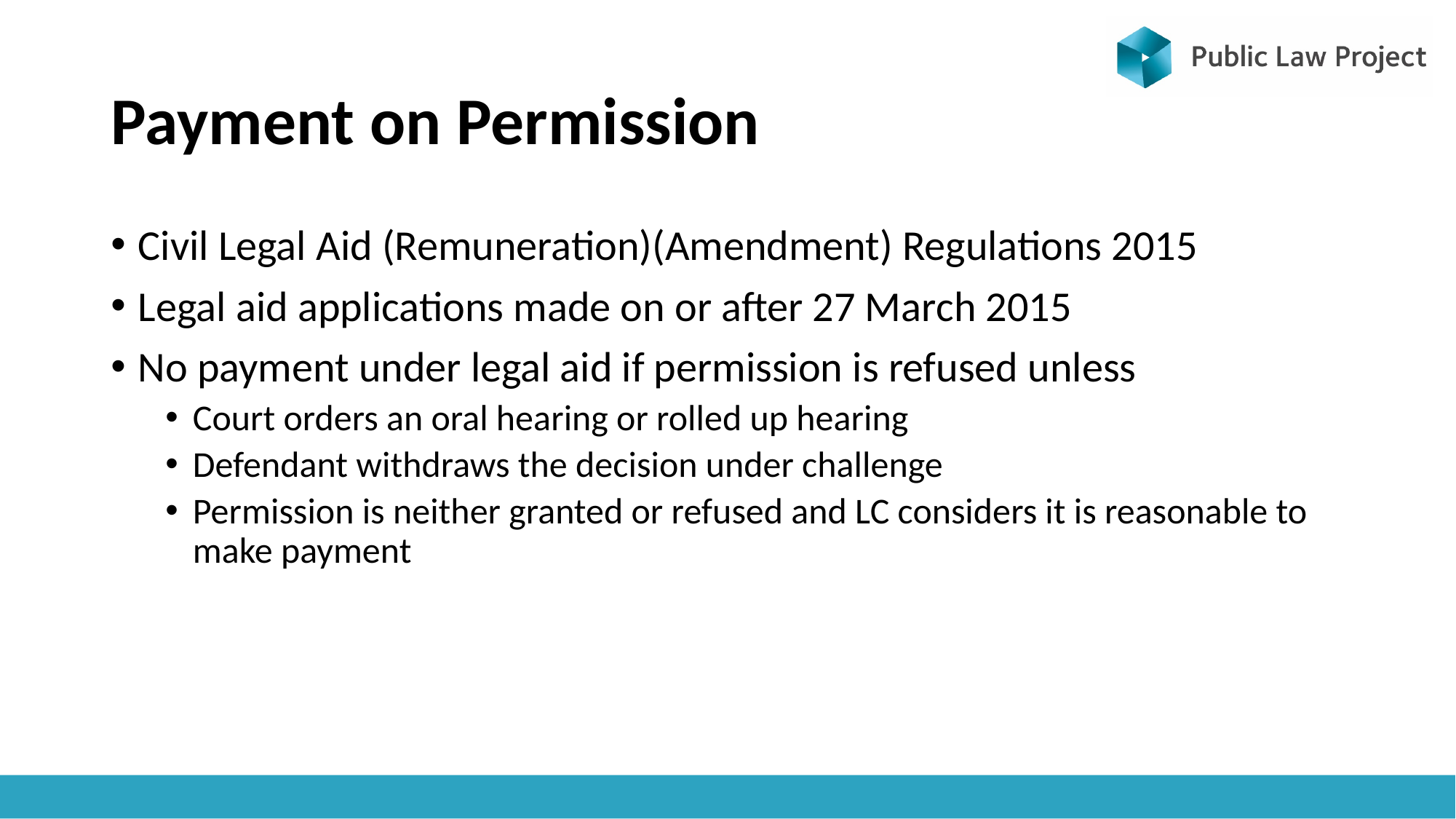

# Payment on Permission
Civil Legal Aid (Remuneration)(Amendment) Regulations 2015
Legal aid applications made on or after 27 March 2015
No payment under legal aid if permission is refused unless
Court orders an oral hearing or rolled up hearing
Defendant withdraws the decision under challenge
Permission is neither granted or refused and LC considers it is reasonable to make payment